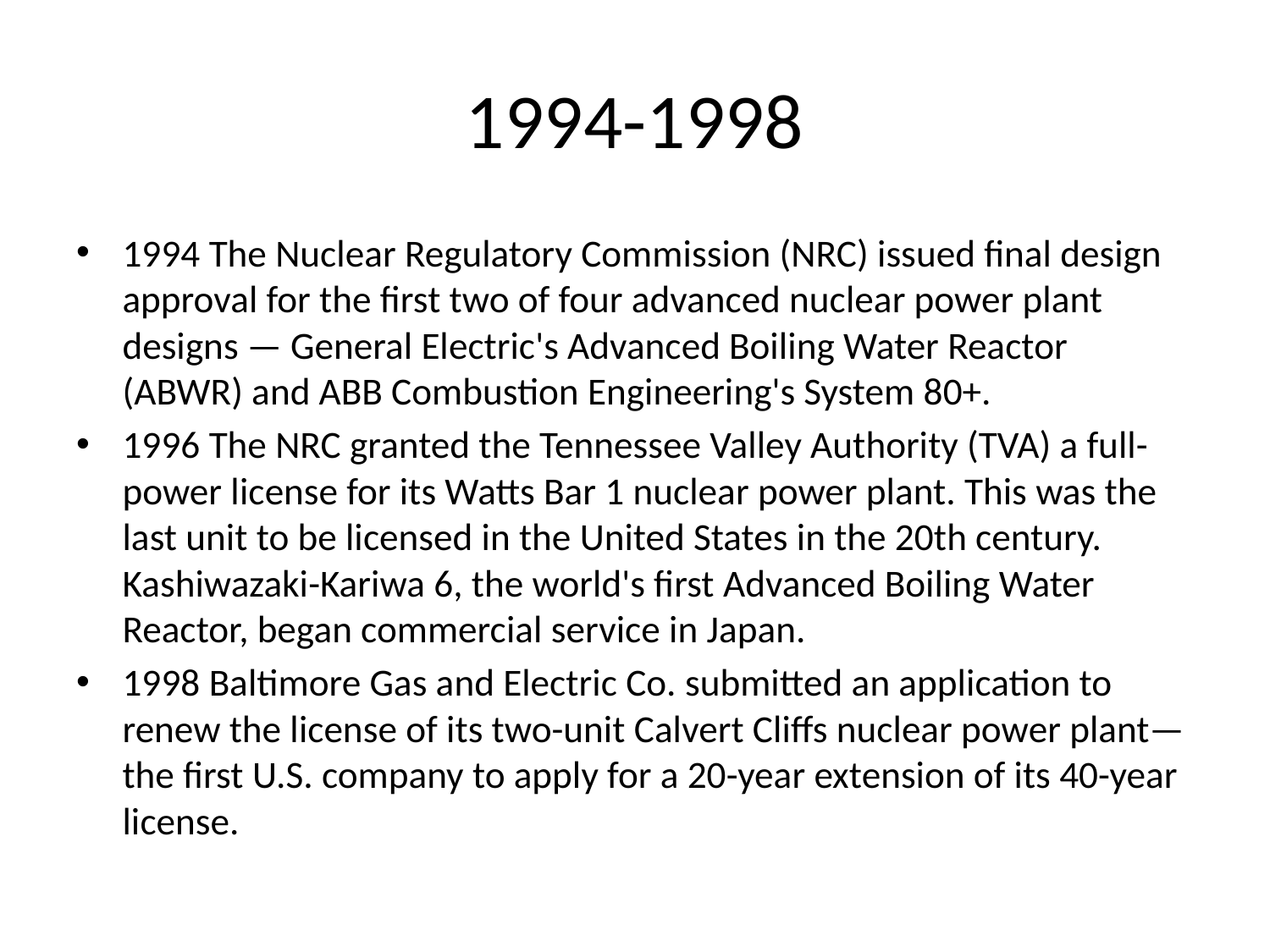

# 1994-1998
1994 The Nuclear Regulatory Commission (NRC) issued final design approval for the first two of four advanced nuclear power plant designs — General Electric's Advanced Boiling Water Reactor (ABWR) and ABB Combustion Engineering's System 80+.
1996 The NRC granted the Tennessee Valley Authority (TVA) a full-power license for its Watts Bar 1 nuclear power plant. This was the last unit to be licensed in the United States in the 20th century. Kashiwazaki-Kariwa 6, the world's first Advanced Boiling Water Reactor, began commercial service in Japan.
1998 Baltimore Gas and Electric Co. submitted an application to renew the license of its two-unit Calvert Cliffs nuclear power plant—the first U.S. company to apply for a 20-year extension of its 40-year license.